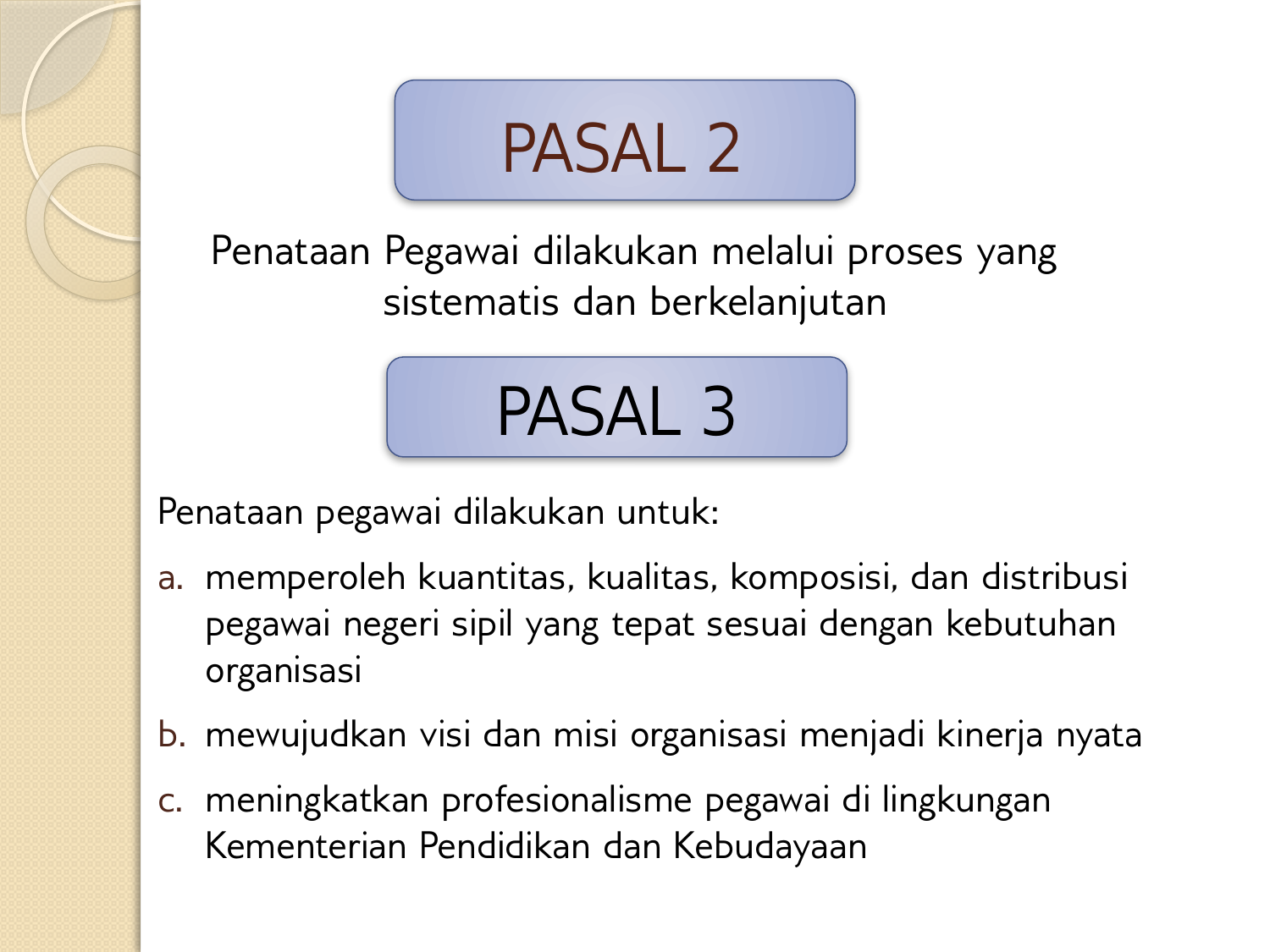

# PASAL 2

Penataan Pegawai dilakukan melalui proses yang sistematis dan berkelanjutan

PASAL 3
Penataan pegawai dilakukan untuk:
memperoleh kuantitas, kualitas, komposisi, dan distribusi pegawai negeri sipil yang tepat sesuai dengan kebutuhan organisasi
mewujudkan visi dan misi organisasi menjadi kinerja nyata
meningkatkan profesionalisme pegawai di lingkungan Kementerian Pendidikan dan Kebudayaan